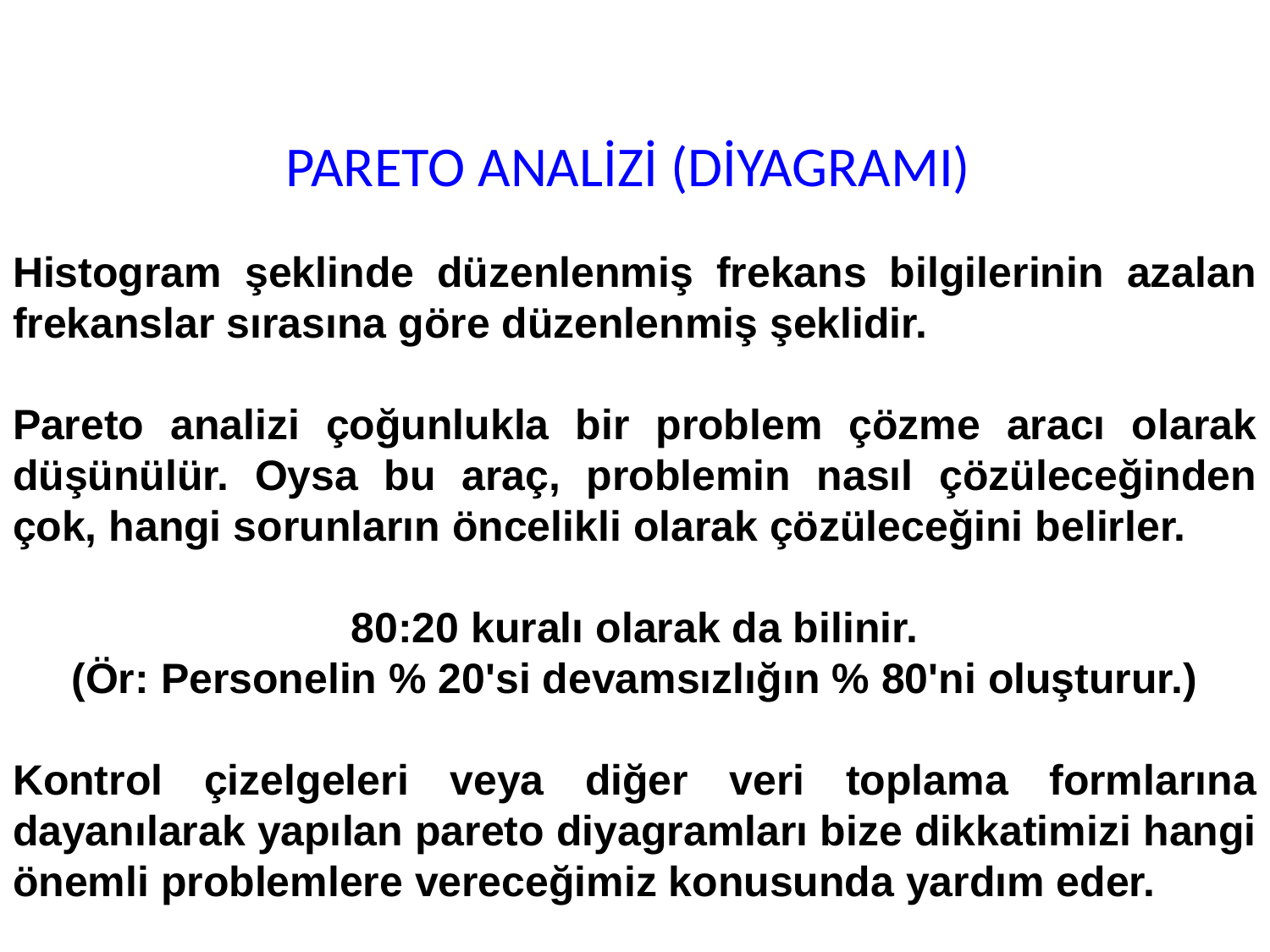

# PARETO ANALİZİ (DİYAGRAMI)

Histogram şeklinde düzenlenmiş frekans bilgilerinin azalan frekanslar sırasına göre düzenlenmiş şeklidir.

Pareto analizi çoğunlukla bir problem çözme aracı olarak düşünülür. Oysa bu araç, problemin nasıl çözüleceğinden çok, hangi sorunların öncelikli olarak çözüleceğini belirler.

80:20 kuralı olarak da bilinir.
(Ör: Personelin % 20'si devamsızlığın % 80'ni oluşturur.)

Kontrol çizelgeleri veya diğer veri toplama formlarına dayanılarak yapılan pareto diyagramları bize dikkatimizi hangi önemli problemlere vereceğimiz konusunda yardım eder.